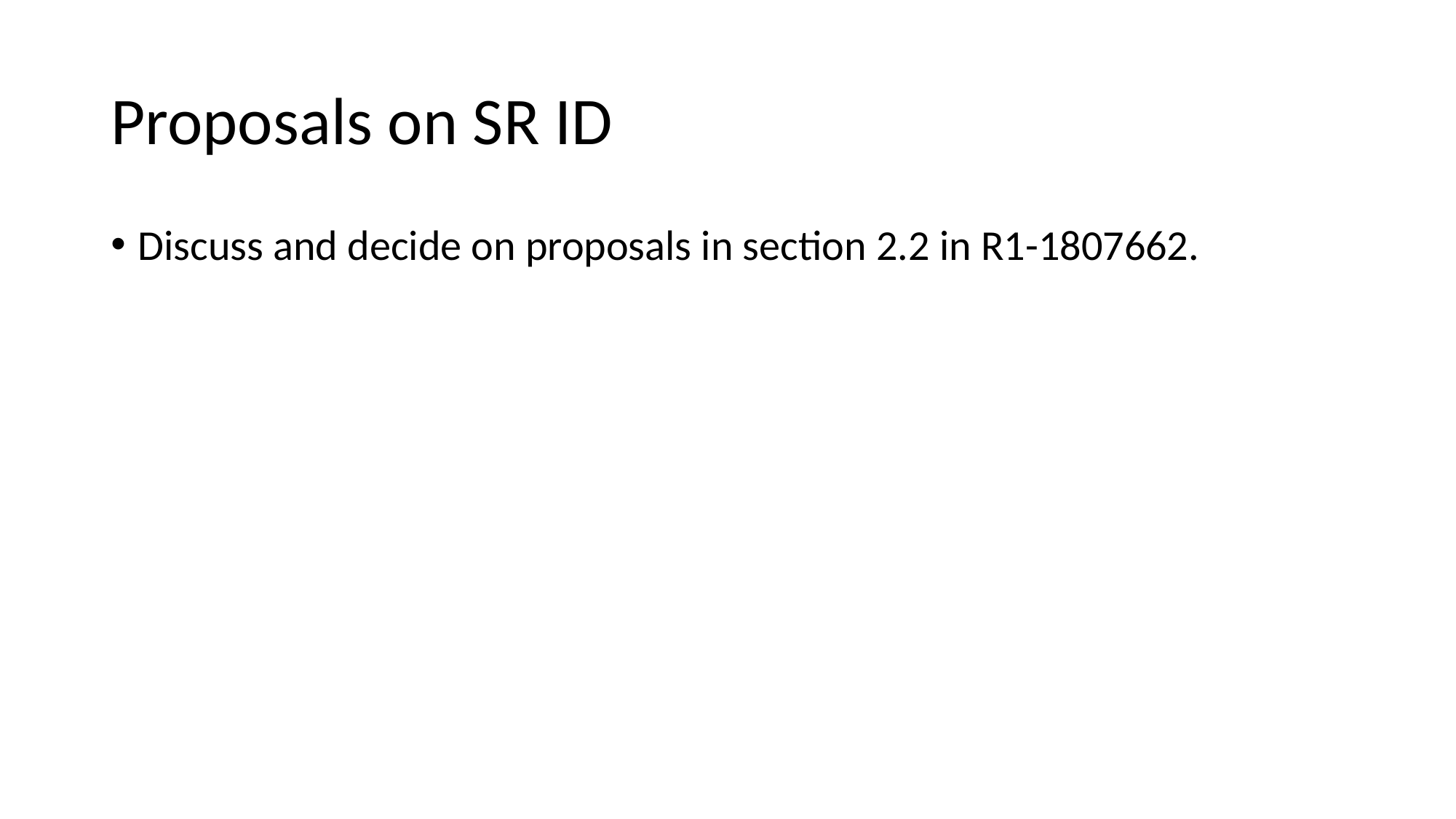

# Proposals on SR ID
Discuss and decide on proposals in section 2.2 in R1-1807662.